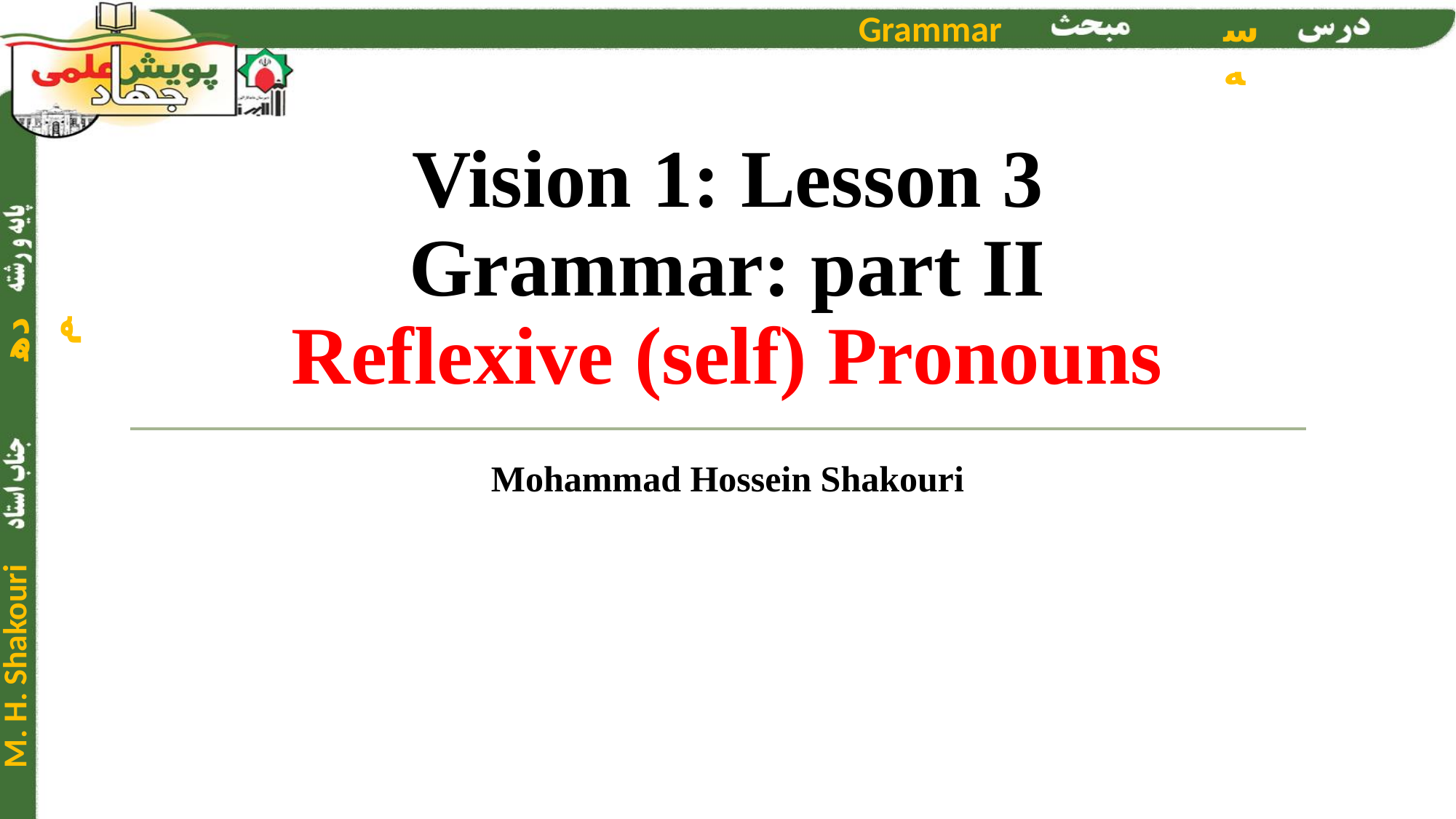

# Vision 1: Lesson 3 Grammar: part II Reflexive (self) Pronouns
Mohammad Hossein Shakouri